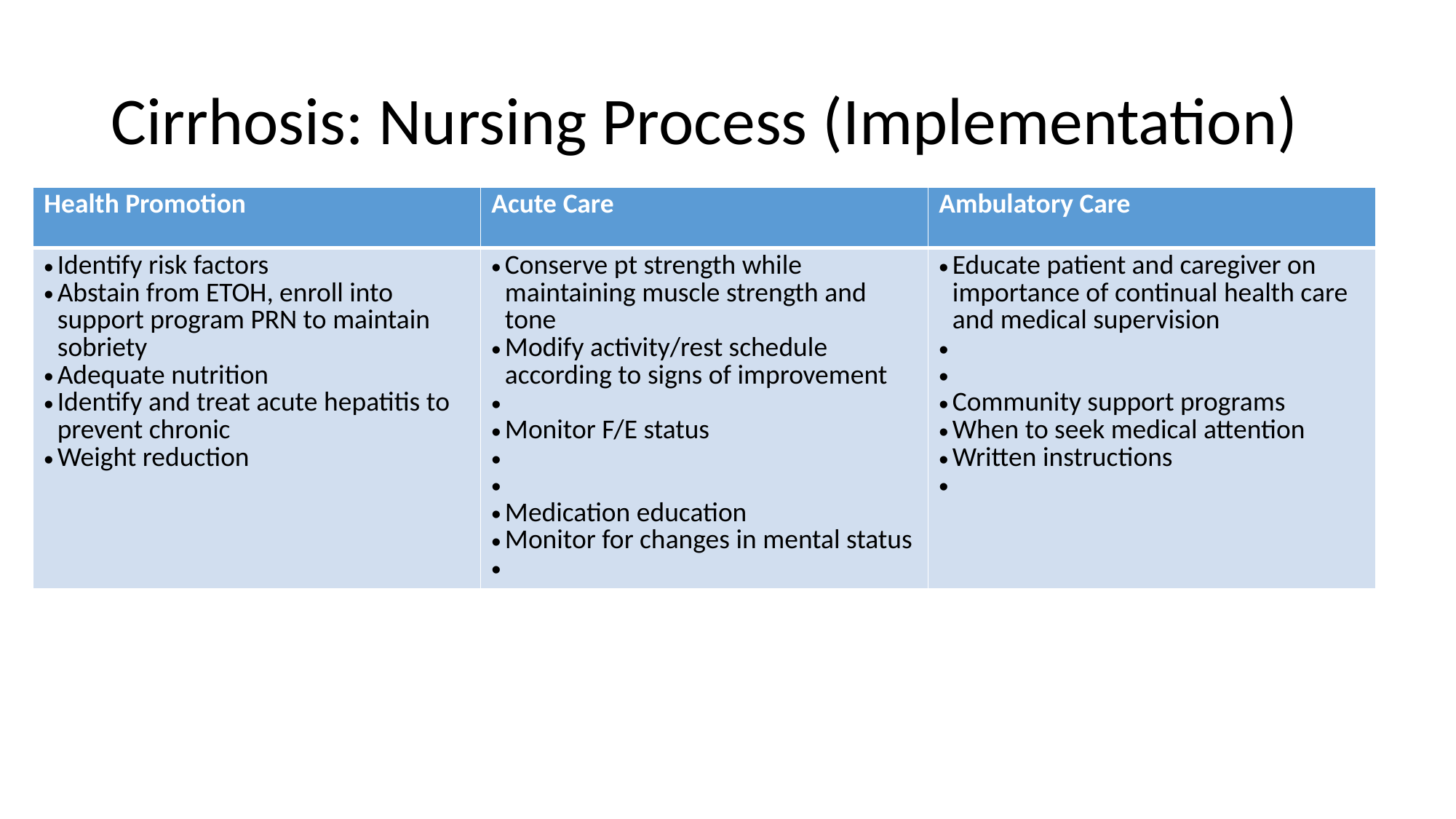

# Cirrhosis: Nursing Process (Implementation)
| Health Promotion | Acute Care | Ambulatory Care |
| --- | --- | --- |
| Identify risk factors Abstain from ETOH, enroll into support program PRN to maintain sobriety Adequate nutrition Identify and treat acute hepatitis to prevent chronic Weight reduction | Conserve pt strength while maintaining muscle strength and tone Modify activity/rest schedule according to signs of improvement Monitor F/E status Medication education Monitor for changes in mental status | Educate patient and caregiver on importance of continual health care and medical supervision Community support programs When to seek medical attention Written instructions |